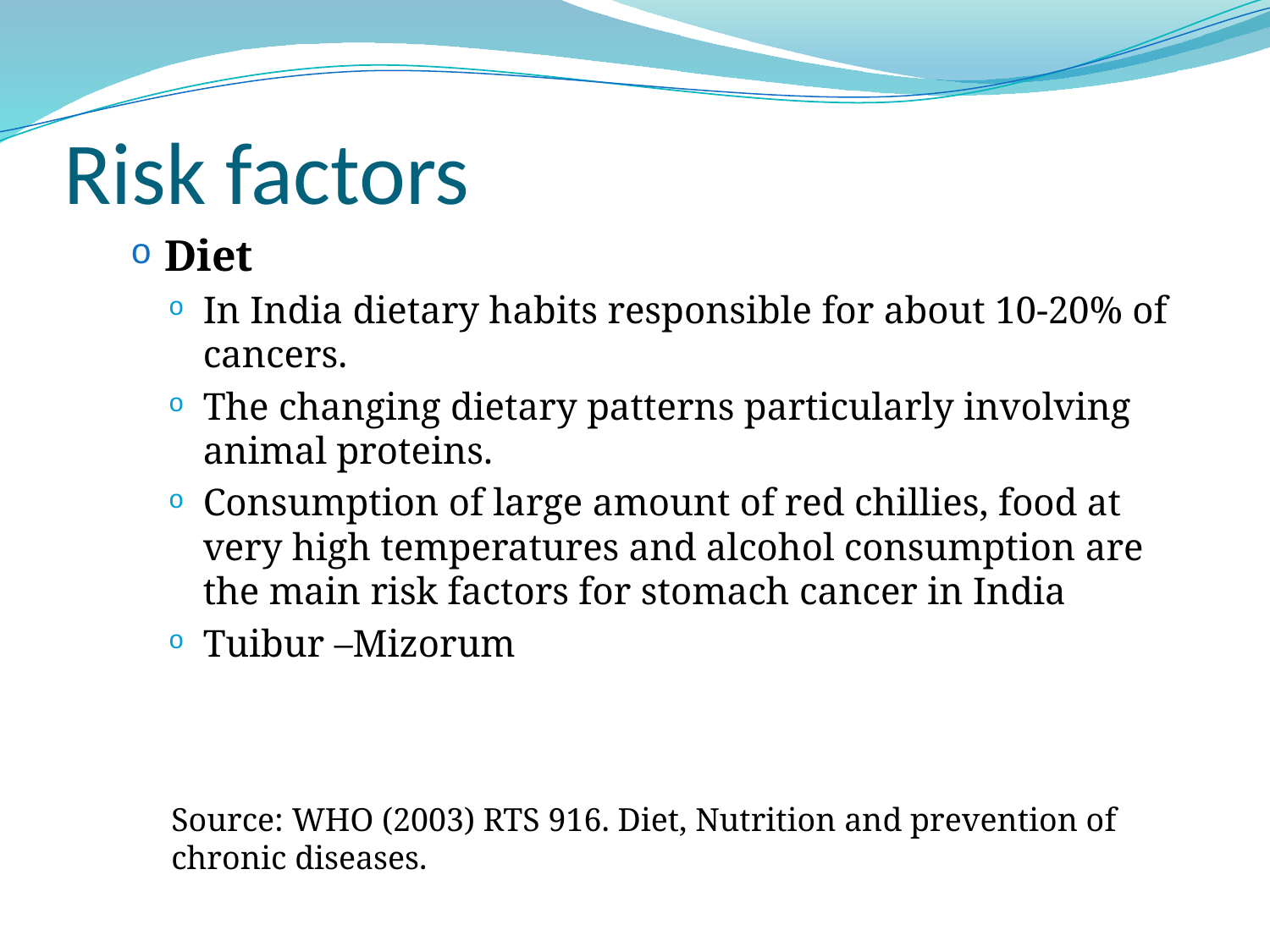

# Risk factors
Diet
In India dietary habits responsible for about 10-20% of cancers.
The changing dietary patterns particularly involving animal proteins.
Consumption of large amount of red chillies, food at very high temperatures and alcohol consumption are the main risk factors for stomach cancer in India
Tuibur –Mizorum

Source: WHO (2003) RTS 916. Diet, Nutrition and prevention of chronic diseases.